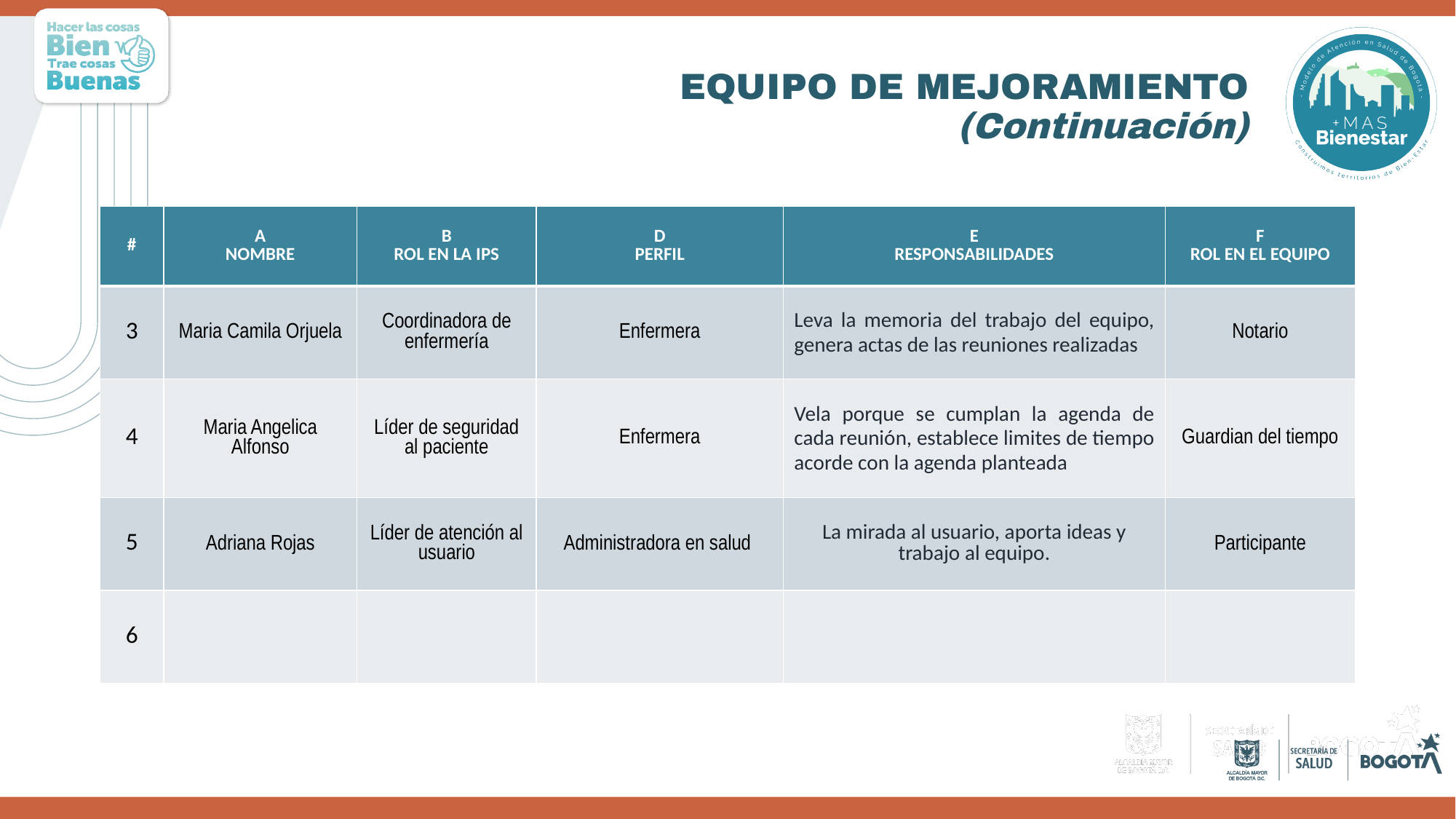

EQUIPO DE MEJORAMIENTO
​(Continuación)
| #​ | A NOMBRE​ | B ROL EN LA IPS​ | D PERFIL​ | E RESPONSABILIDADES​ | F ROL EN EL EQUIPO​ |
| --- | --- | --- | --- | --- | --- |
| 3​ | Maria Camila Orjuela | Coordinadora de enfermería | Enfermera | Leva la memoria del trabajo del equipo, genera actas de las reuniones realizadas | Notario |
| 4​ | Maria Angelica Alfonso | Líder de seguridad al paciente | Enfermera | Vela porque se cumplan la agenda de cada reunión, establece limites de tiempo acorde con la agenda planteada | Guardian del tiempo |
| 5 | Adriana Rojas | Líder de atención al usuario | Administradora en salud | La mirada al usuario, aporta ideas y trabajo al equipo. | Participante |
| 6 |  |  |  |  |  |